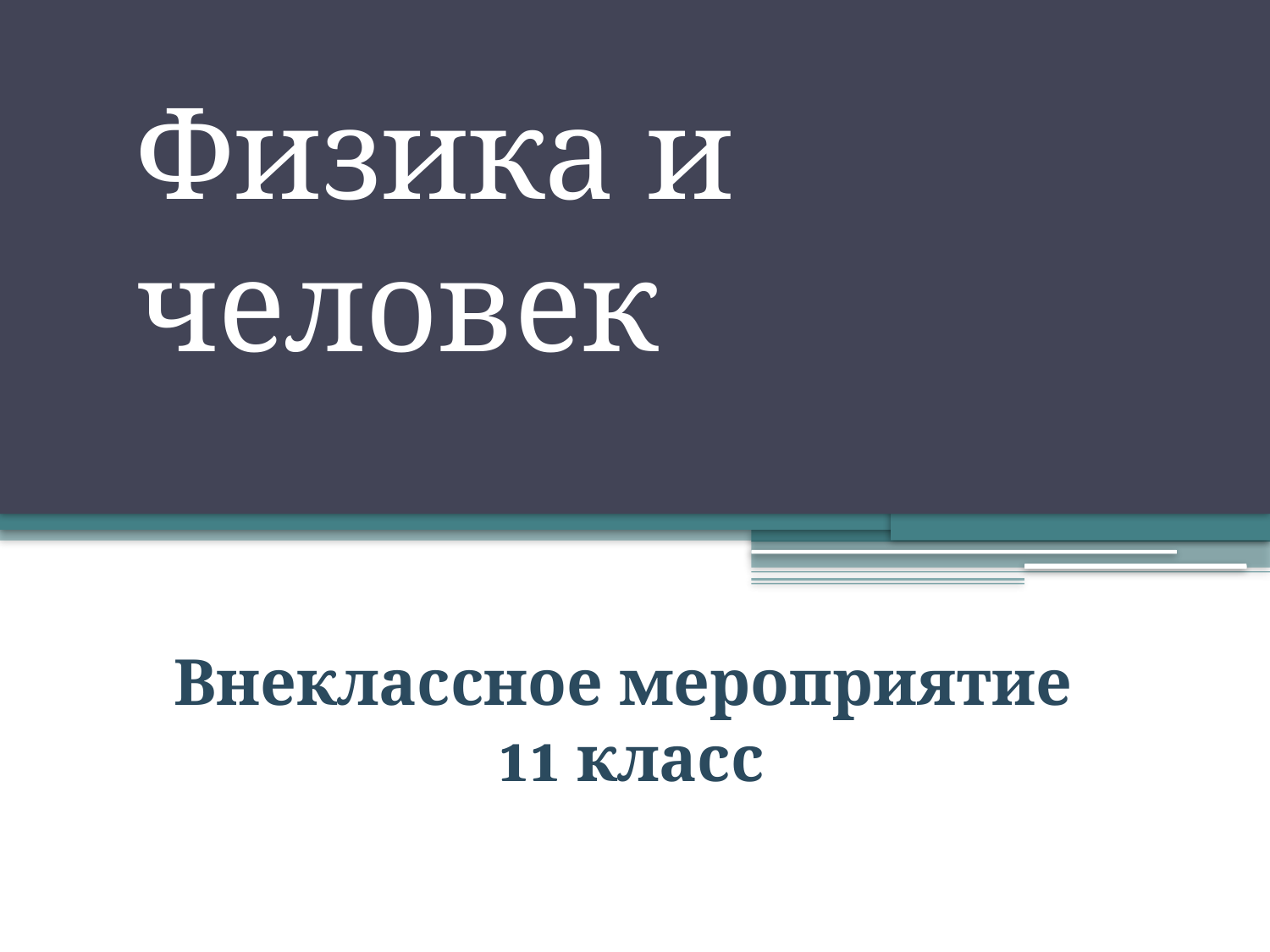

Физика и человек
Внеклассное мероприятие
11 класс